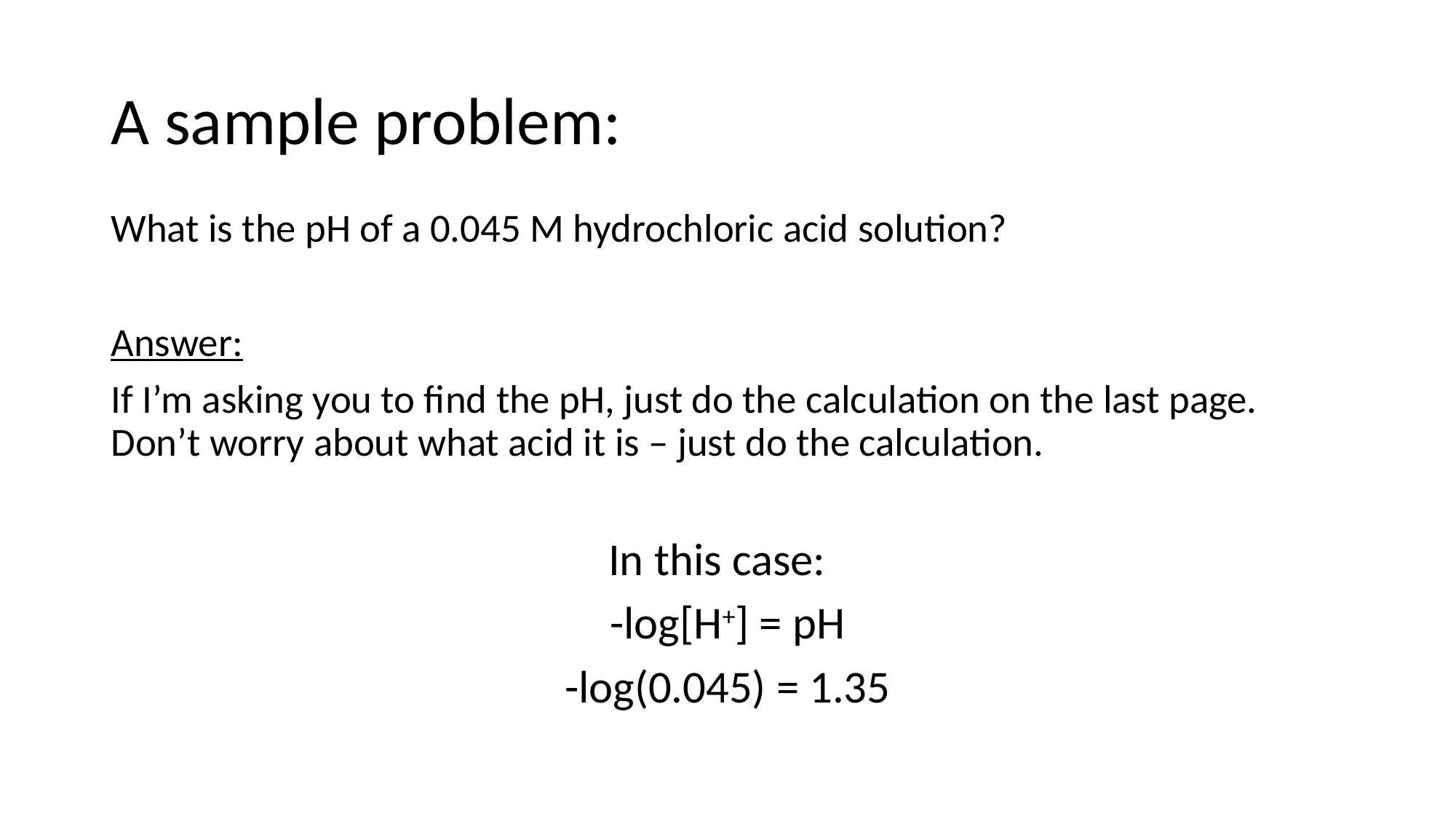

# A sample problem:
What is the pH of a 0.045 M hydrochloric acid solution?

Answer:
If I’m asking you to find the pH, just do the calculation on the last page.  Don’t worry about what acid it is – just do the calculation.

In this case:
-log[H+] = pH
-log(0.045) = 1.35